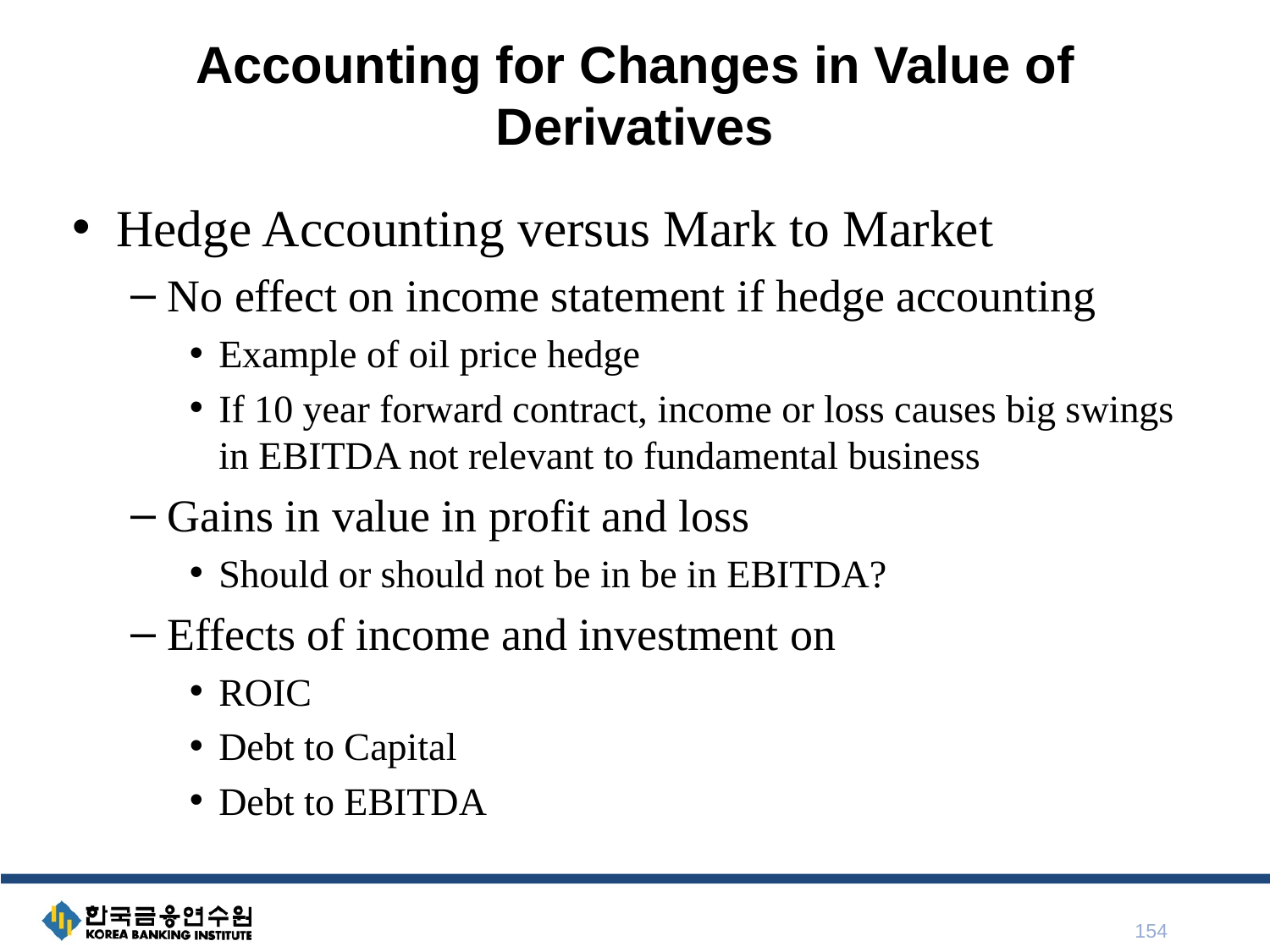

# Accounting for Changes in Value of Derivatives
Hedge Accounting versus Mark to Market
No effect on income statement if hedge accounting
Example of oil price hedge
If 10 year forward contract, income or loss causes big swings in EBITDA not relevant to fundamental business
Gains in value in profit and loss
Should or should not be in be in EBITDA?
Effects of income and investment on
ROIC
Debt to Capital
Debt to EBITDA
154